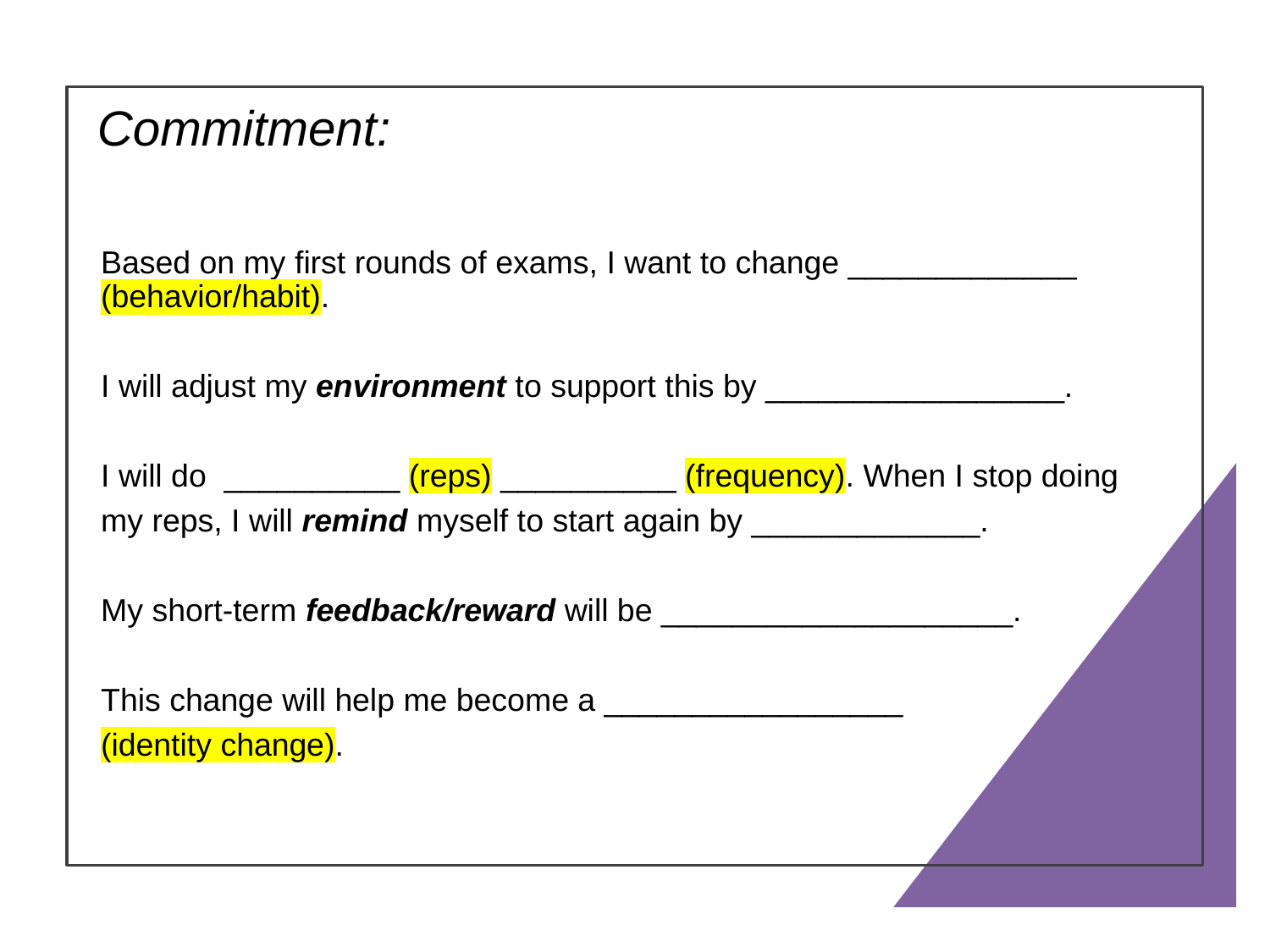

Commitment:
Based on my first rounds of exams, I want to change _____________ (behavior/habit).

I will adjust my environment to support this by _________________.

I will do  __________ (reps) __________ (frequency). When I stop doing
my reps, I will remind myself to start again by _____________.

My short-term feedback/reward will be ____________________.

This change will help me become a _________________
(identity change).